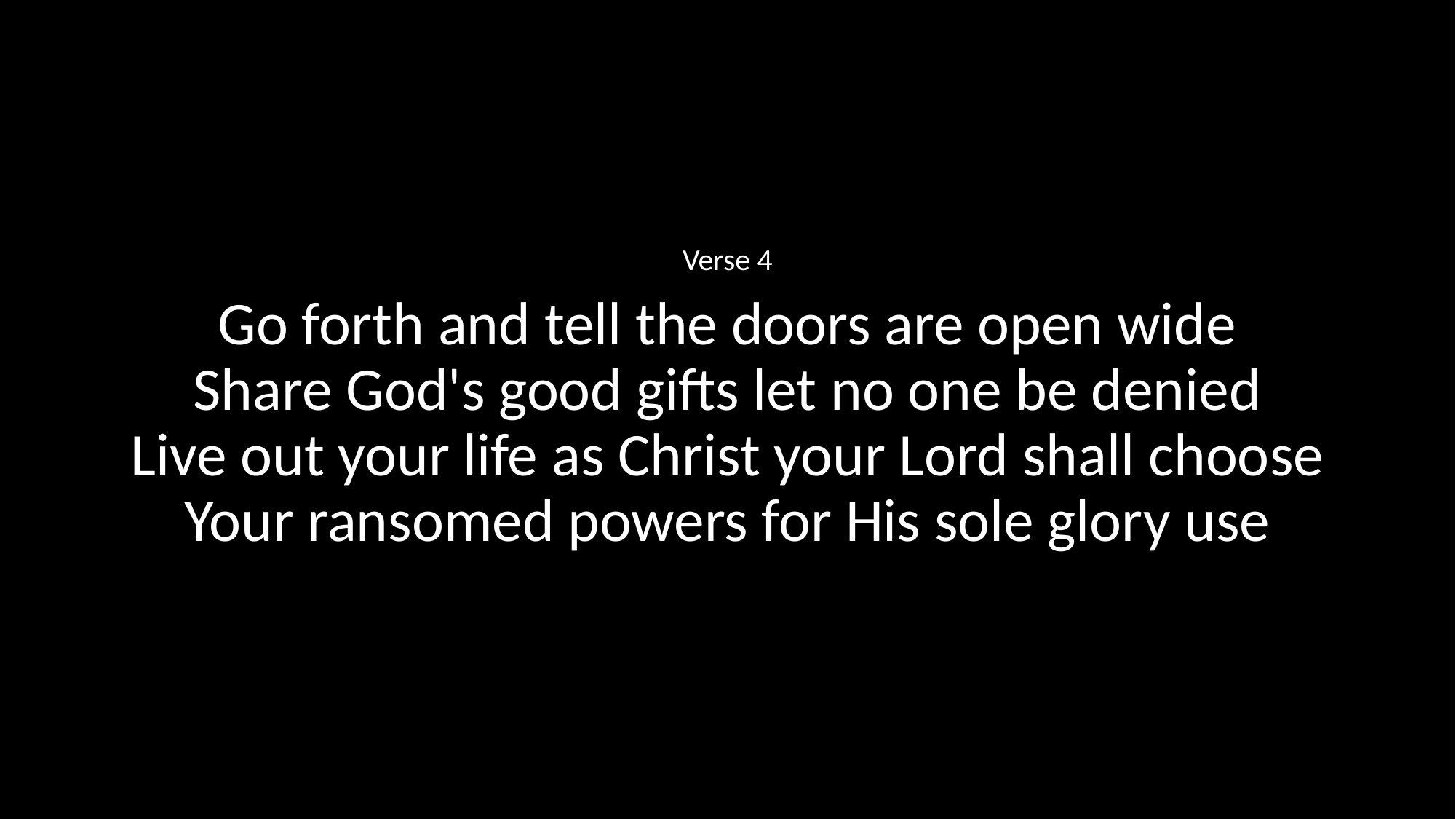

Verse 4
Go forth and tell the doors are open wide
Share God's good gifts let no one be denied
Live out your life as Christ your Lord shall choose
Your ransomed powers for His sole glory use